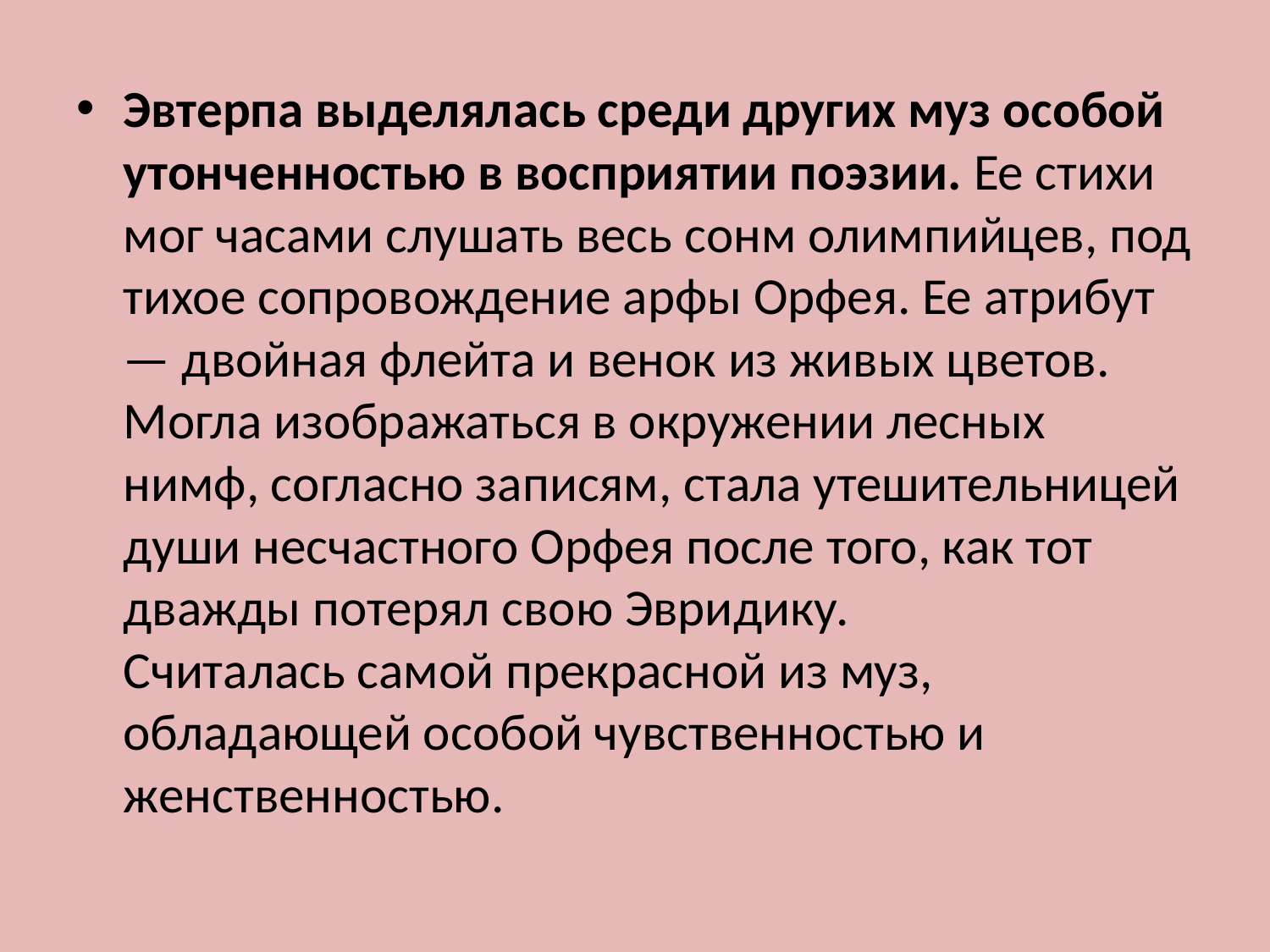

#
Эвтерпа выделялась среди других муз особой утонченностью в восприятии поэзии. Ее стихи мог часами слушать весь сонм олимпийцев, под тихое сопровождение арфы Орфея. Ее атрибут — двойная флейта и венок из живых цветов. Могла изображаться в окружении лесных нимф, согласно записям, стала утешительницей души несчастного Орфея после того, как тот дважды потерял свою Эвридику.
Считалась самой прекрасной из муз, обладающей особой чувственностью и женственностью.